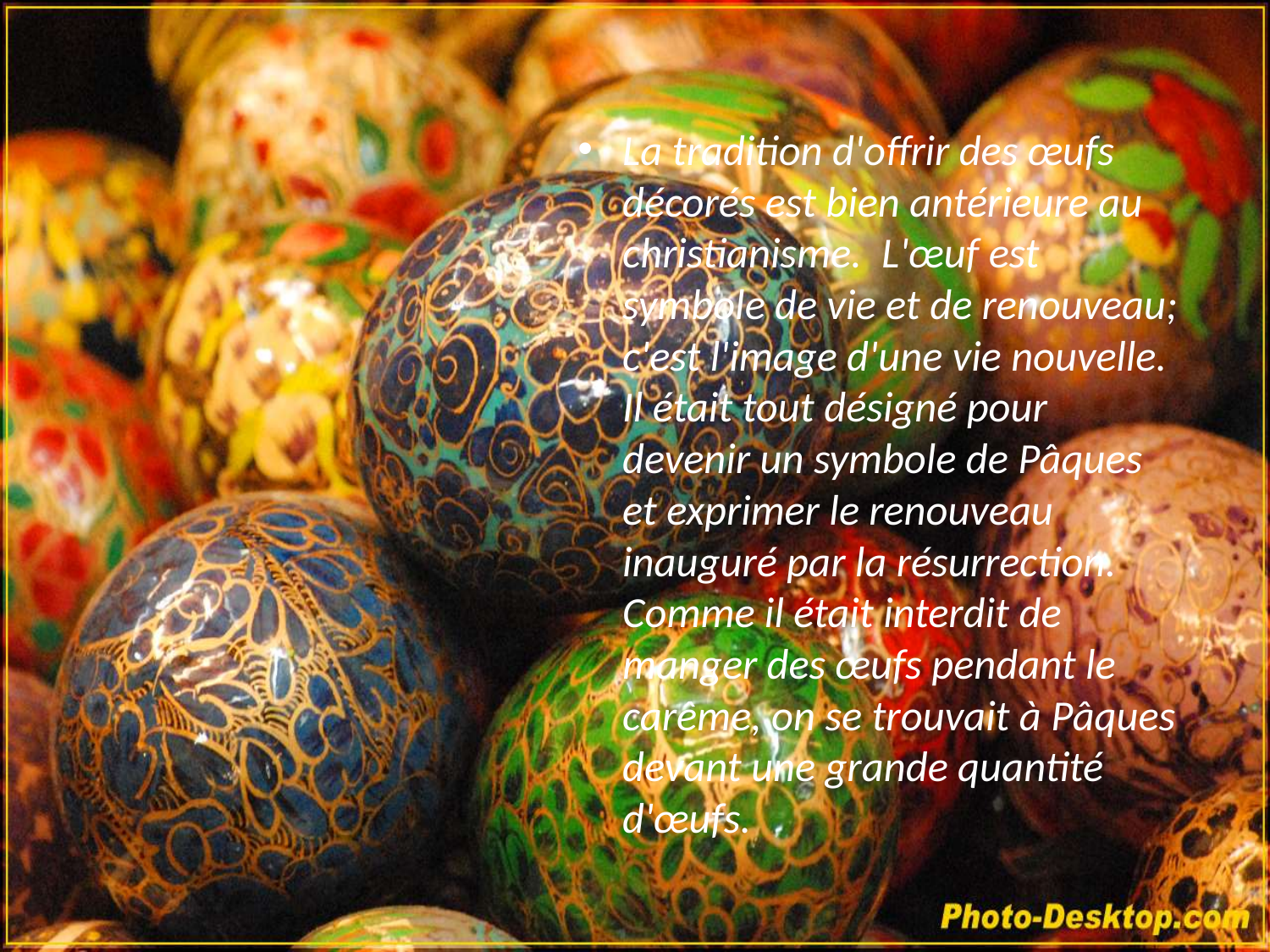

La tradition d'offrir des œufs décorés est bien antérieure au christianisme.  L'œuf est symbole de vie et de renouveau; c'est l'image d'une vie nouvelle. Il était tout désigné pour devenir un symbole de Pâques et exprimer le renouveau inauguré par la résurrection. Comme il était interdit de manger des œufs pendant le carême, on se trouvait à Pâques devant une grande quantité d'œufs.